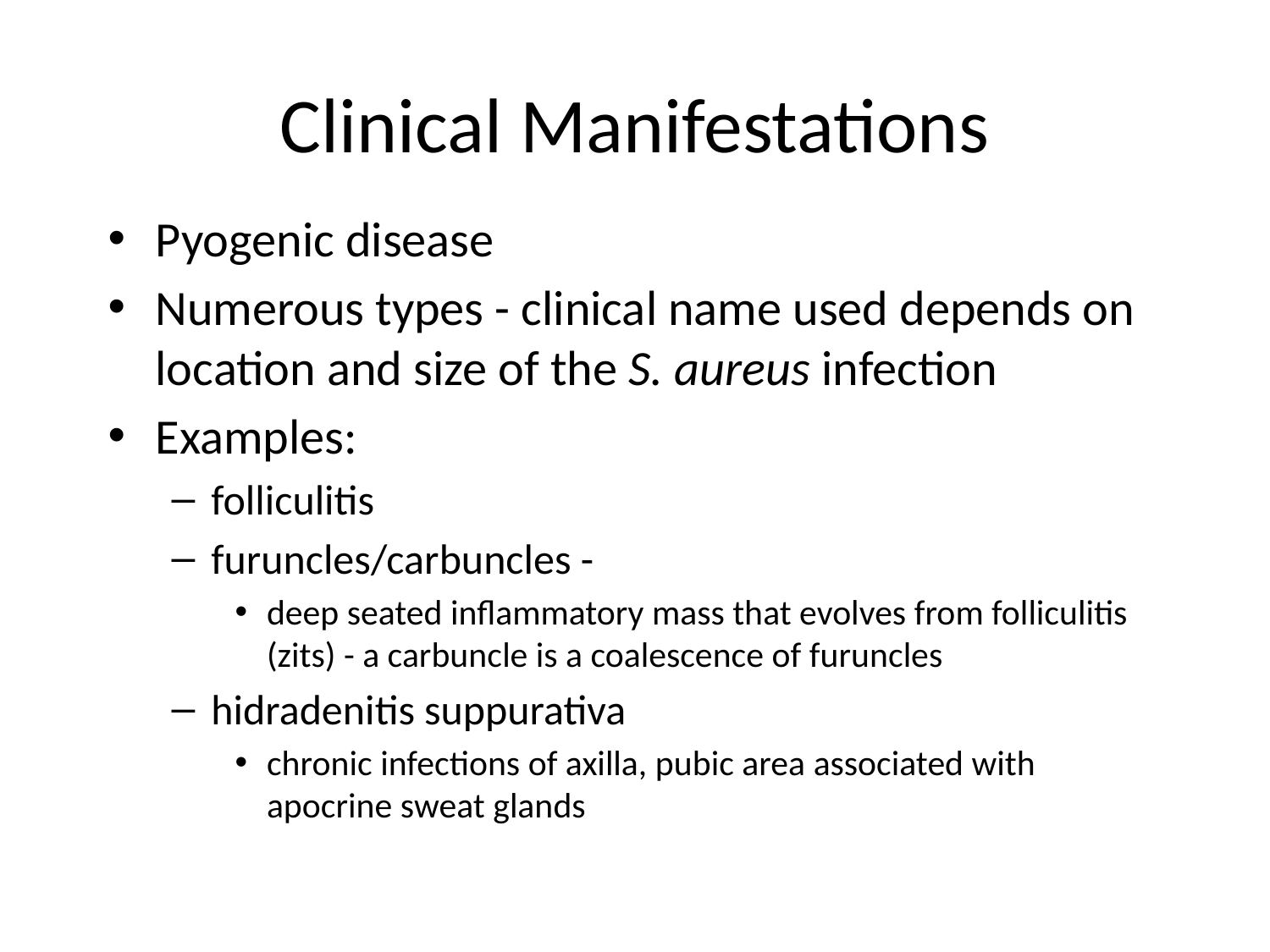

# Clinical Manifestations
Pyogenic disease
Numerous types - clinical name used depends on location and size of the S. aureus infection
Examples:
folliculitis
furuncles/carbuncles -
deep seated inflammatory mass that evolves from folliculitis (zits) - a carbuncle is a coalescence of furuncles
hidradenitis suppurativa
chronic infections of axilla, pubic area associated with apocrine sweat glands